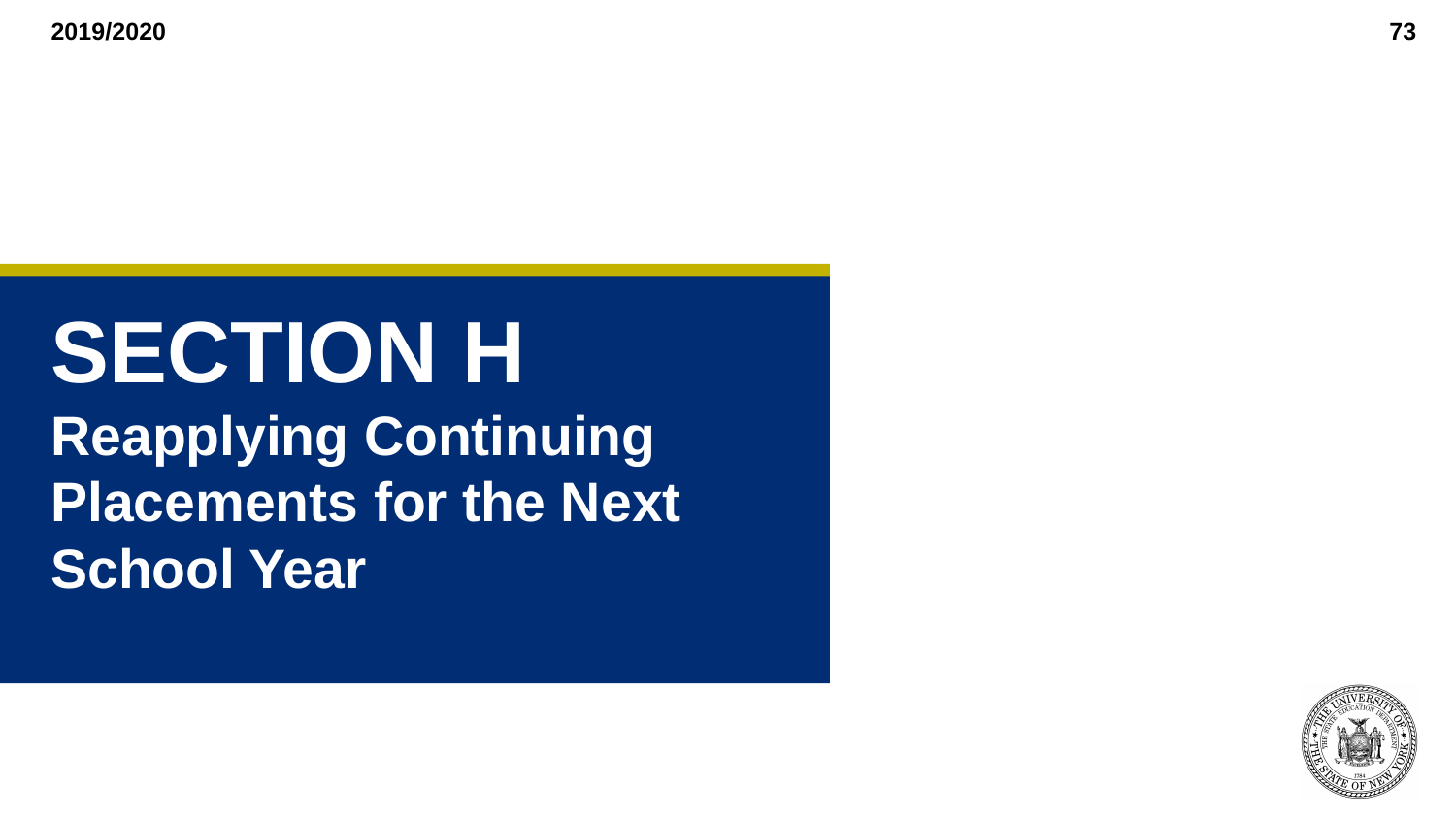

# SECTION H Reapplying Continuing Placements for the Next School Year